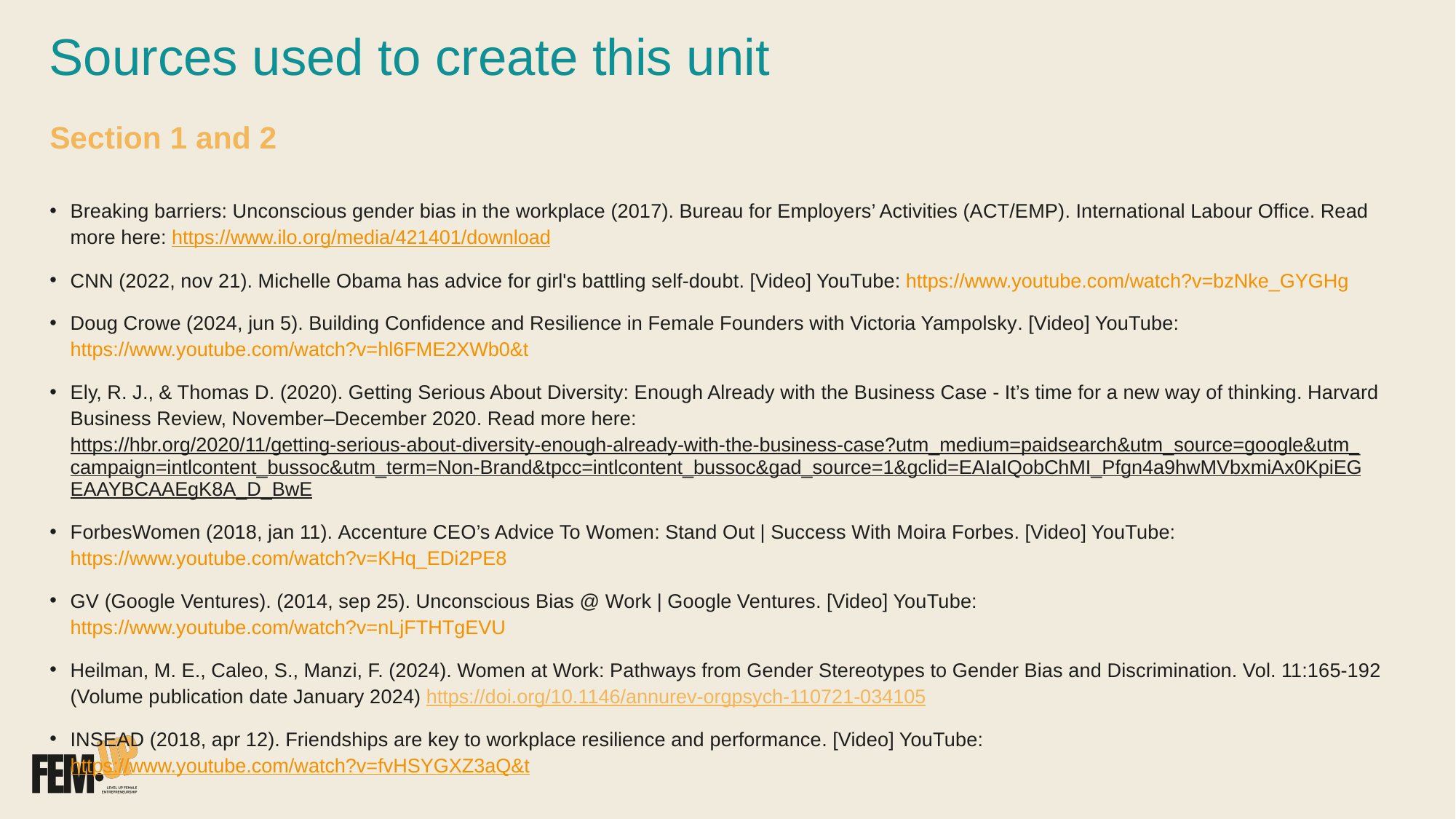

# Sources used to create this unit
Section 1 and 2

Breaking barriers: Unconscious gender bias in the workplace (2017). Bureau for Employers’ Activities (ACT/EMP). International Labour Office. Read more here: https://www.ilo.org/media/421401/download
CNN (2022, nov 21). Michelle Obama has advice for girl's battling self-doubt. [Video] YouTube: https://www.youtube.com/watch?v=bzNke_GYGHg
Doug Crowe (2024, jun 5). Building Confidence and Resilience in Female Founders with Victoria Yampolsky. [Video] YouTube: https://www.youtube.com/watch?v=hl6FME2XWb0&t
Ely, R. J., & Thomas D. (2020). Getting Serious About Diversity: Enough Already with the Business Case - It’s time for a new way of thinking. Harvard Business Review, November–December 2020. Read more here: https://hbr.org/2020/11/getting-serious-about-diversity-enough-already-with-the-business-case?utm_medium=paidsearch&utm_source=google&utm_campaign=intlcontent_bussoc&utm_term=Non-Brand&tpcc=intlcontent_bussoc&gad_source=1&gclid=EAIaIQobChMI_Pfgn4a9hwMVbxmiAx0KpiEGEAAYBCAAEgK8A_D_BwE
ForbesWomen (2018, jan 11). Accenture CEO’s Advice To Women: Stand Out | Success With Moira Forbes. [Video] YouTube: https://www.youtube.com/watch?v=KHq_EDi2PE8
GV (Google Ventures). (2014, sep 25). Unconscious Bias @ Work | Google Ventures. [Video] YouTube: https://www.youtube.com/watch?v=nLjFTHTgEVU
Heilman, M. E., Caleo, S., Manzi, F. (2024). Women at Work: Pathways from Gender Stereotypes to Gender Bias and Discrimination. Vol. 11:165-192 (Volume publication date January 2024) https://doi.org/10.1146/annurev-orgpsych-110721-034105
INSEAD (2018, apr 12). Friendships are key to workplace resilience and performance. [Video] YouTube: https://www.youtube.com/watch?v=fvHSYGXZ3aQ&t